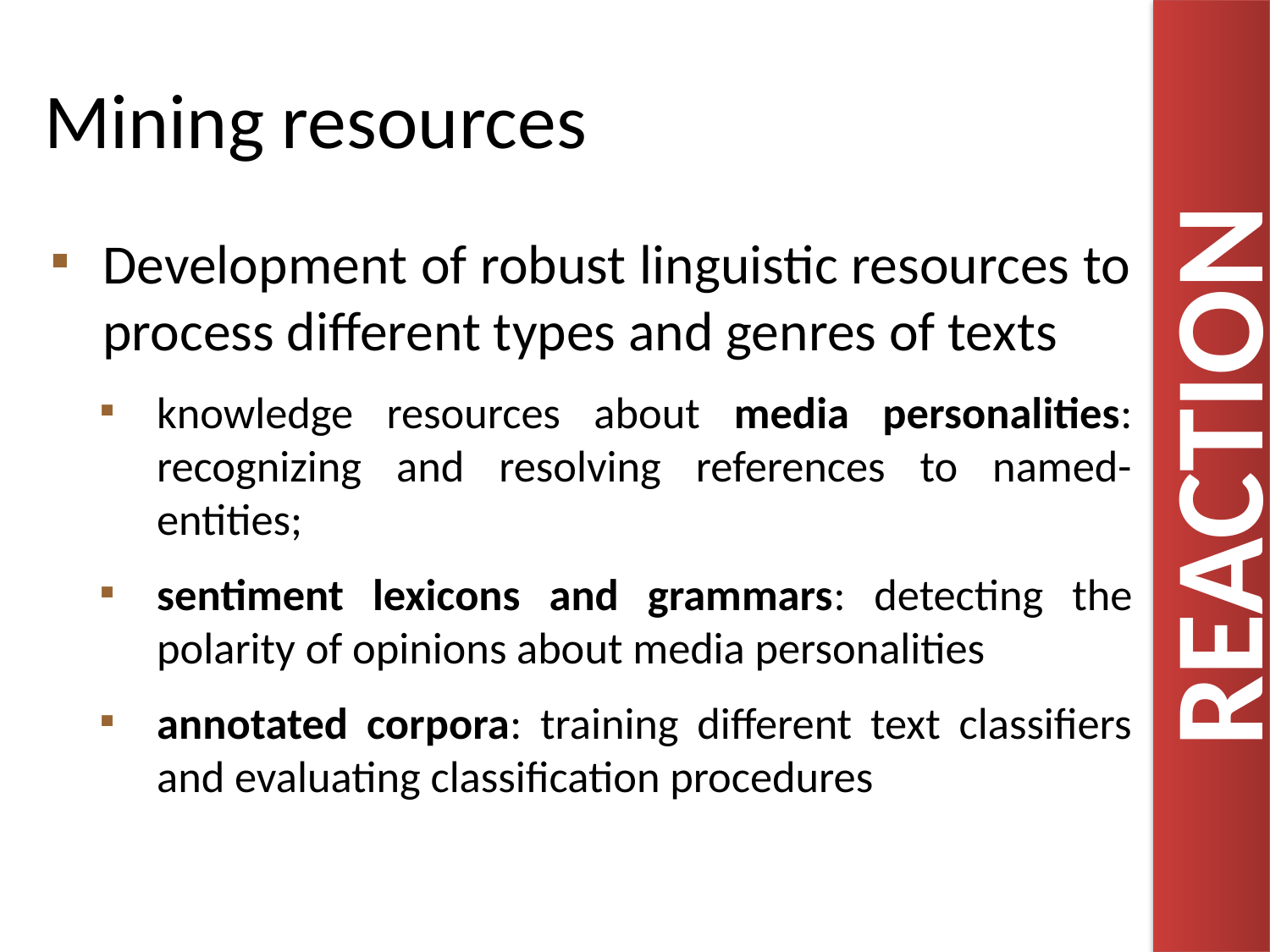

# Mining resources
Development of robust linguistic resources to process different types and genres of texts
knowledge resources about media personalities: recognizing and resolving references to named-entities;
sentiment lexicons and grammars: detecting the polarity of opinions about media personalities
annotated corpora: training different text classifiers and evaluating classification procedures